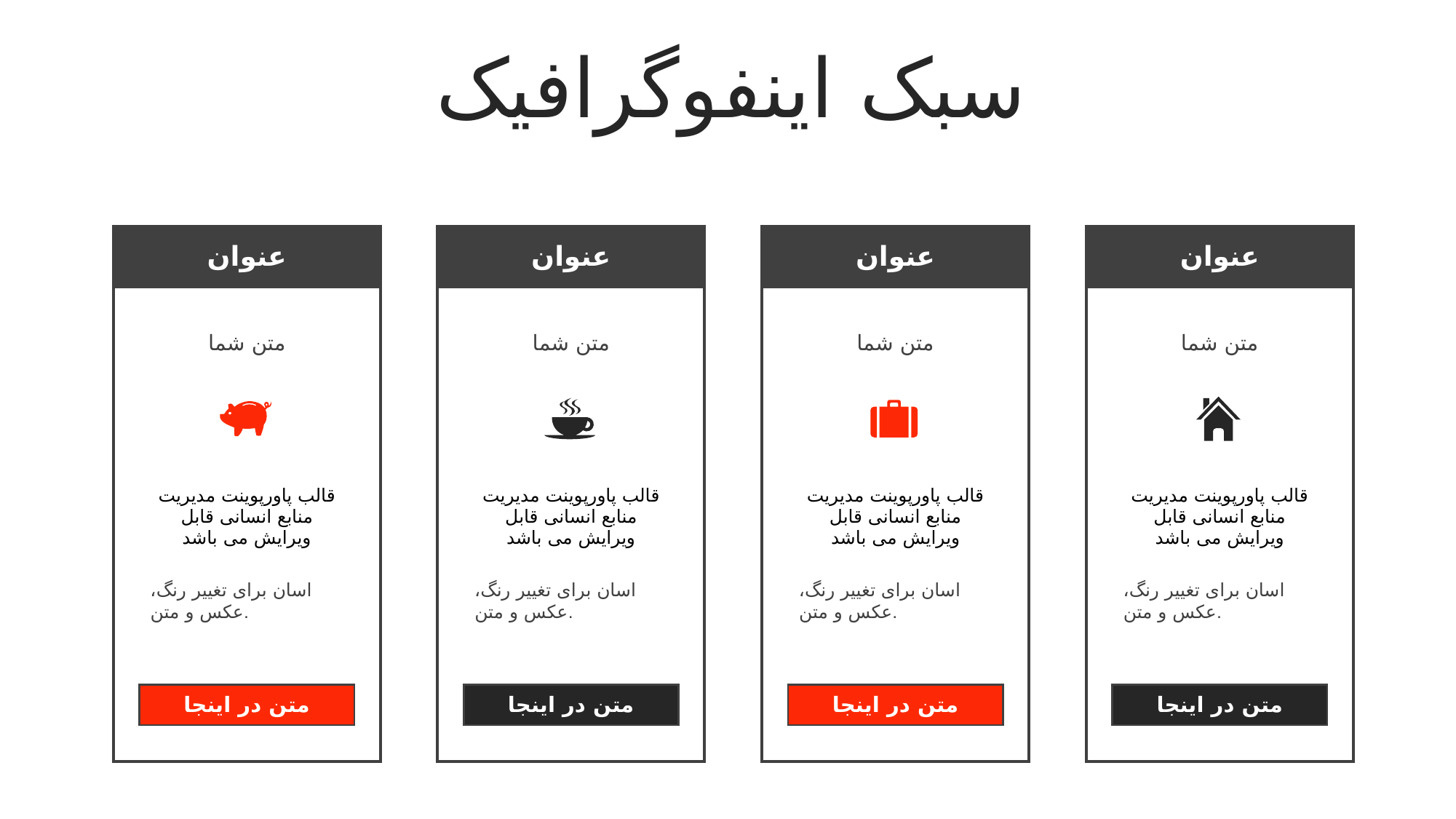

سبک اینفوگرافیک
|  | عنوان |  |
| --- | --- | --- |
|  | متن شما |  |
|  |  |  |
|  | قالب پاورپوینت مدیریت منابع انسانی قابل ویرایش می باشد |  |
|  | اسان برای تغییر رنگ، عکس و متن. |  |
|  |  |  |
|  | متن در اینجا |  |
|  |  |  |
|  | عنوان |  |
| --- | --- | --- |
|  | متن شما |  |
|  |  |  |
|  | قالب پاورپوینت مدیریت منابع انسانی قابل ویرایش می باشد |  |
|  | اسان برای تغییر رنگ، عکس و متن. |  |
|  |  |  |
|  | متن در اینجا |  |
|  |  |  |
|  | عنوان |  |
| --- | --- | --- |
|  | متن شما |  |
|  |  |  |
|  | قالب پاورپوینت مدیریت منابع انسانی قابل ویرایش می باشد |  |
|  | اسان برای تغییر رنگ، عکس و متن. |  |
|  |  |  |
|  | متن در اینجا |  |
|  |  |  |
|  | عنوان |  |
| --- | --- | --- |
|  | متن شما |  |
|  |  |  |
|  | قالب پاورپوینت مدیریت منابع انسانی قابل ویرایش می باشد |  |
|  | اسان برای تغییر رنگ، عکس و متن. |  |
|  |  |  |
|  | متن در اینجا |  |
|  |  |  |